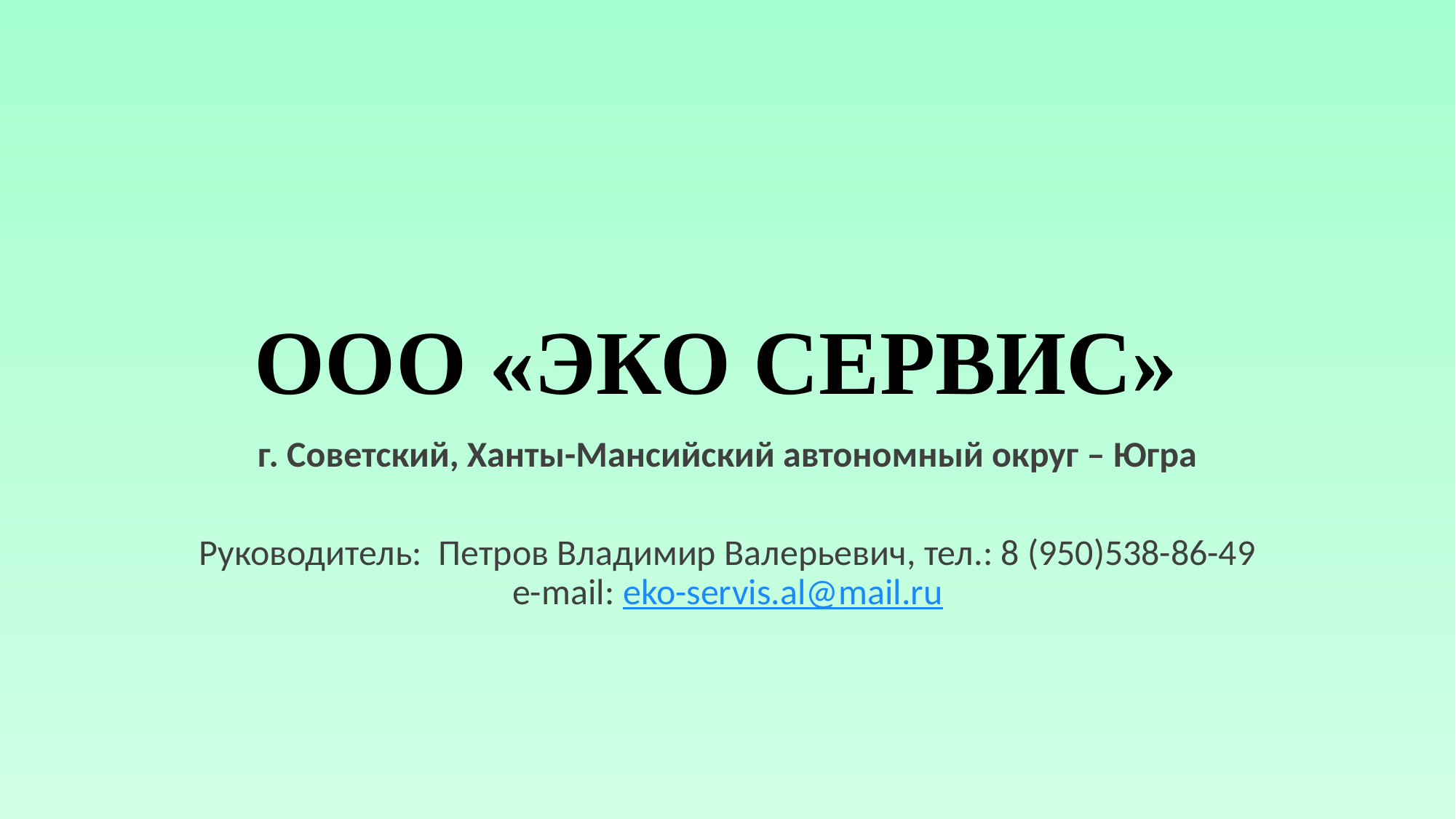

# ООО «ЭКО СЕРВИС»
г. Советский, Ханты-Мансийский автономный округ – Югра
Руководитель:  Петров Владимир Валерьевич, тел.: 8 (950)538-86-49
e-mail: eko-servis.al@mail.ru